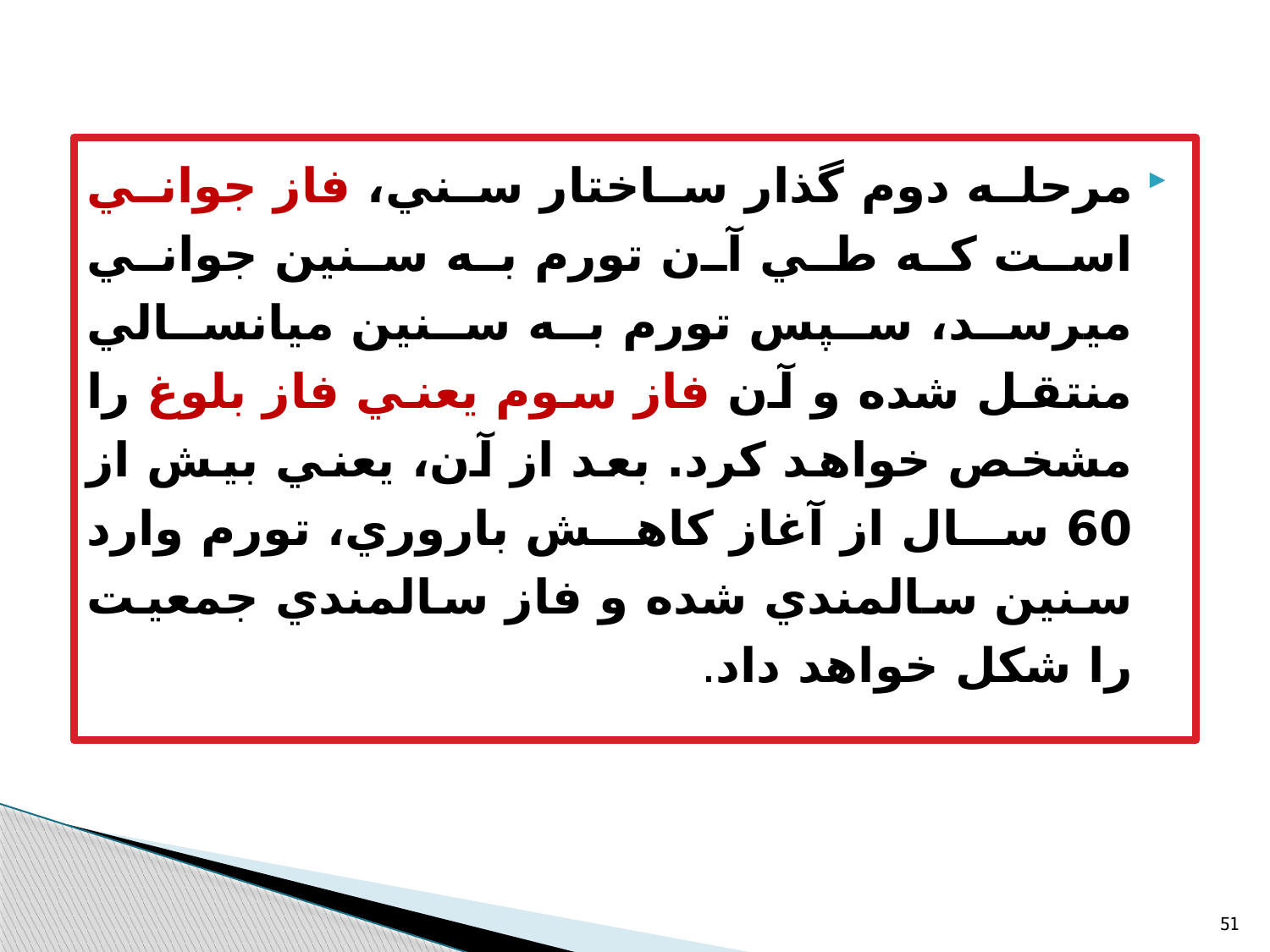

مرحله دوم گذار ساختار سني، فاز جواني است که طي آن تورم به سنين جواني ميرسد، سپس تورم به سنين ميانسالي منتقل شده و آن فاز سوم يعني فاز بلوغ را مشخص خواهد کرد. بعد از آن، يعني بيش از 60 سال از آغاز کاهش باروري، تورم وارد سنين سالمندي شده و فاز سالمندي جمعيت را شکل خواهد داد.
51